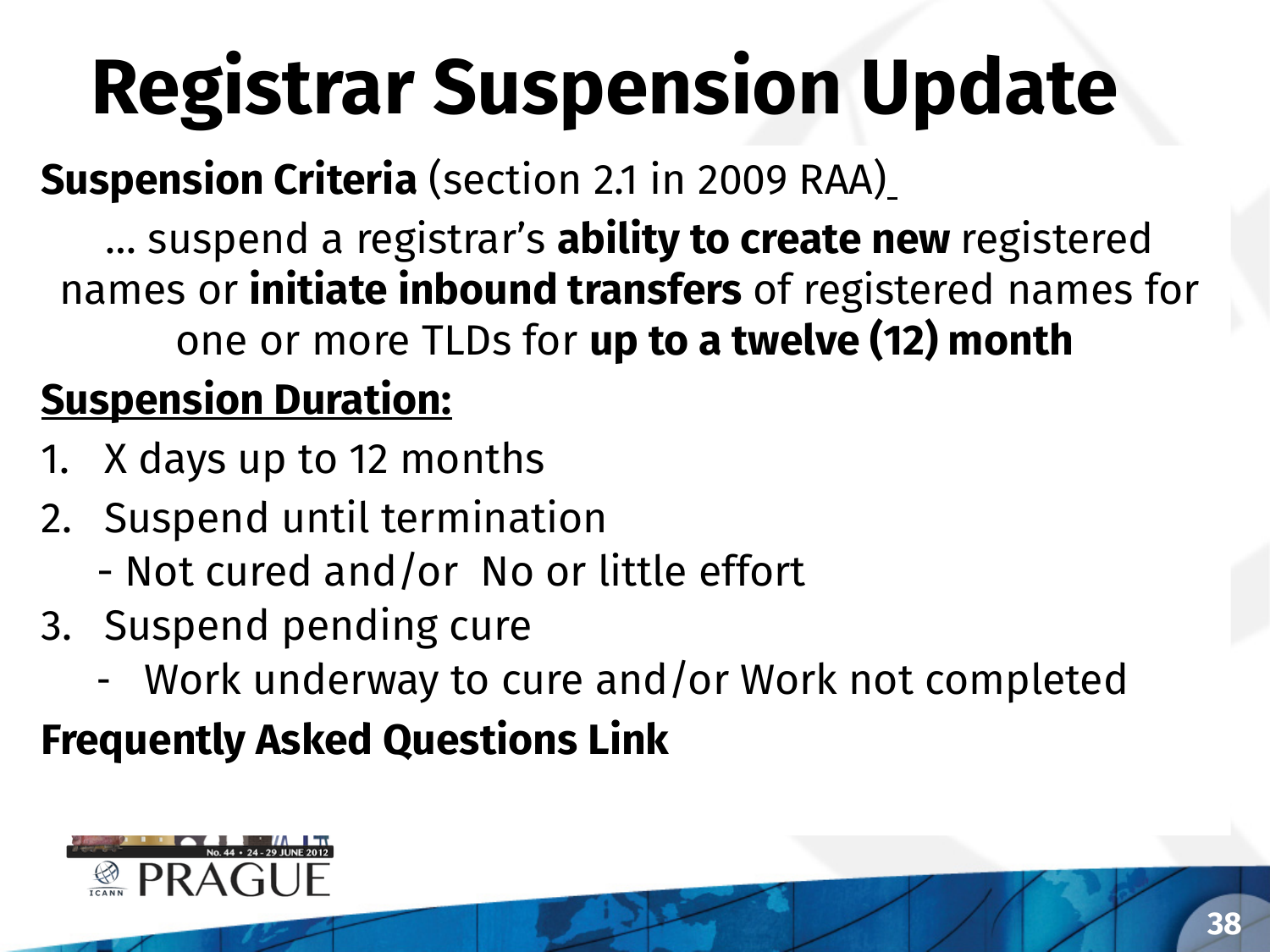

# Registrar Suspension Update
Suspension Criteria (section 2.1 in 2009 RAA)
… suspend a registrar’s ability to create new registered names or initiate inbound transfers of registered names for one or more TLDs for up to a twelve (12) month
Suspension Duration:
X days up to 12 months
Suspend until termination
- Not cured and/or  No or little effort
Suspend pending cure
Work underway to cure and/or Work not completed
Frequently Asked Questions Link
38